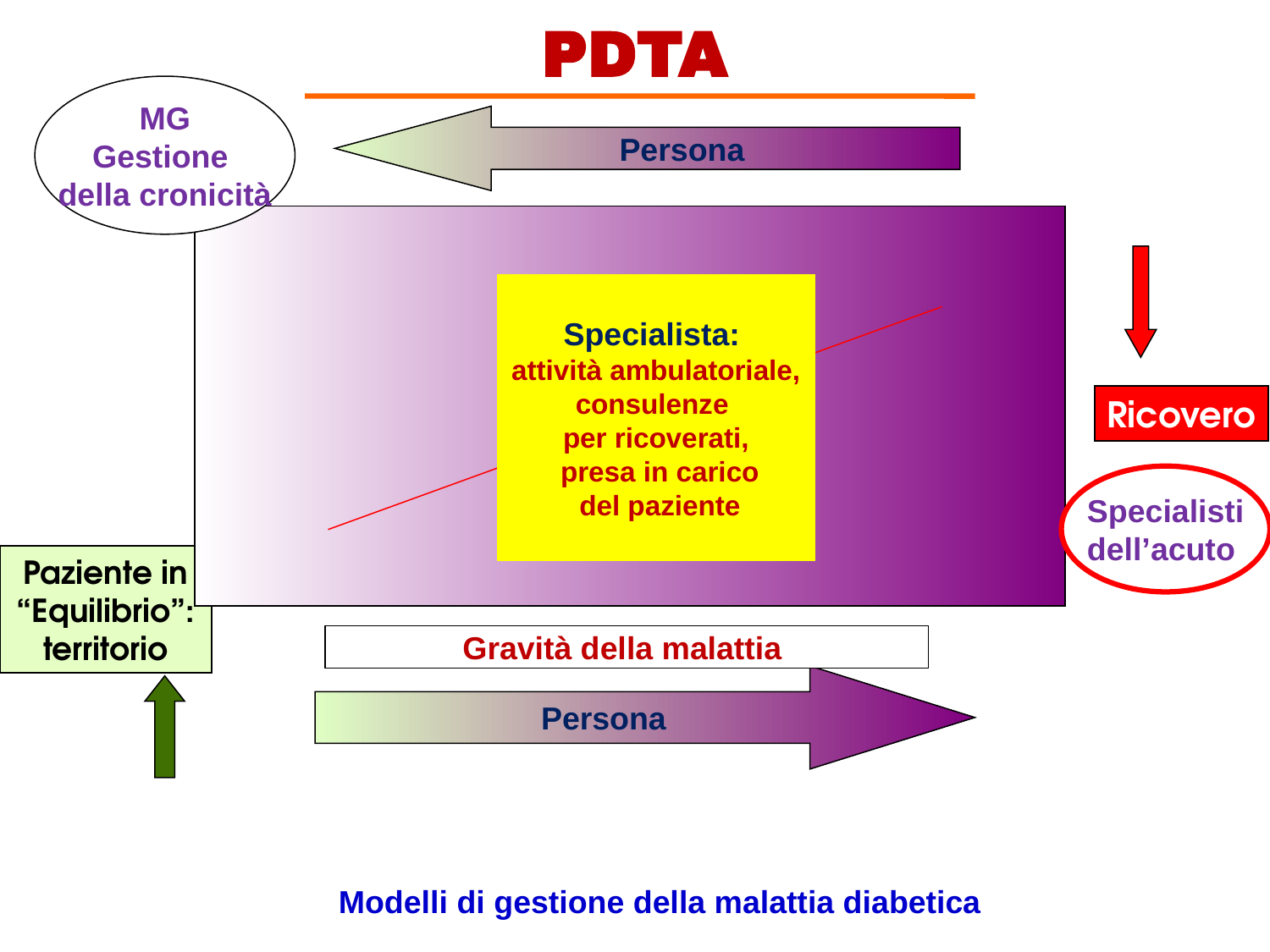

PDTA
MG
Gestione
della cronicità

Persona

Specialista:
attività ambulatoriale,
consulenze
per ricoverati,
 presa in carico
 del paziente

Ricovero
Specialisti
dell’acuto
Paziente in “Equilibrio”:
territorio
Gravità della malattia
Persona

Modelli di gestione della malattia diabetica